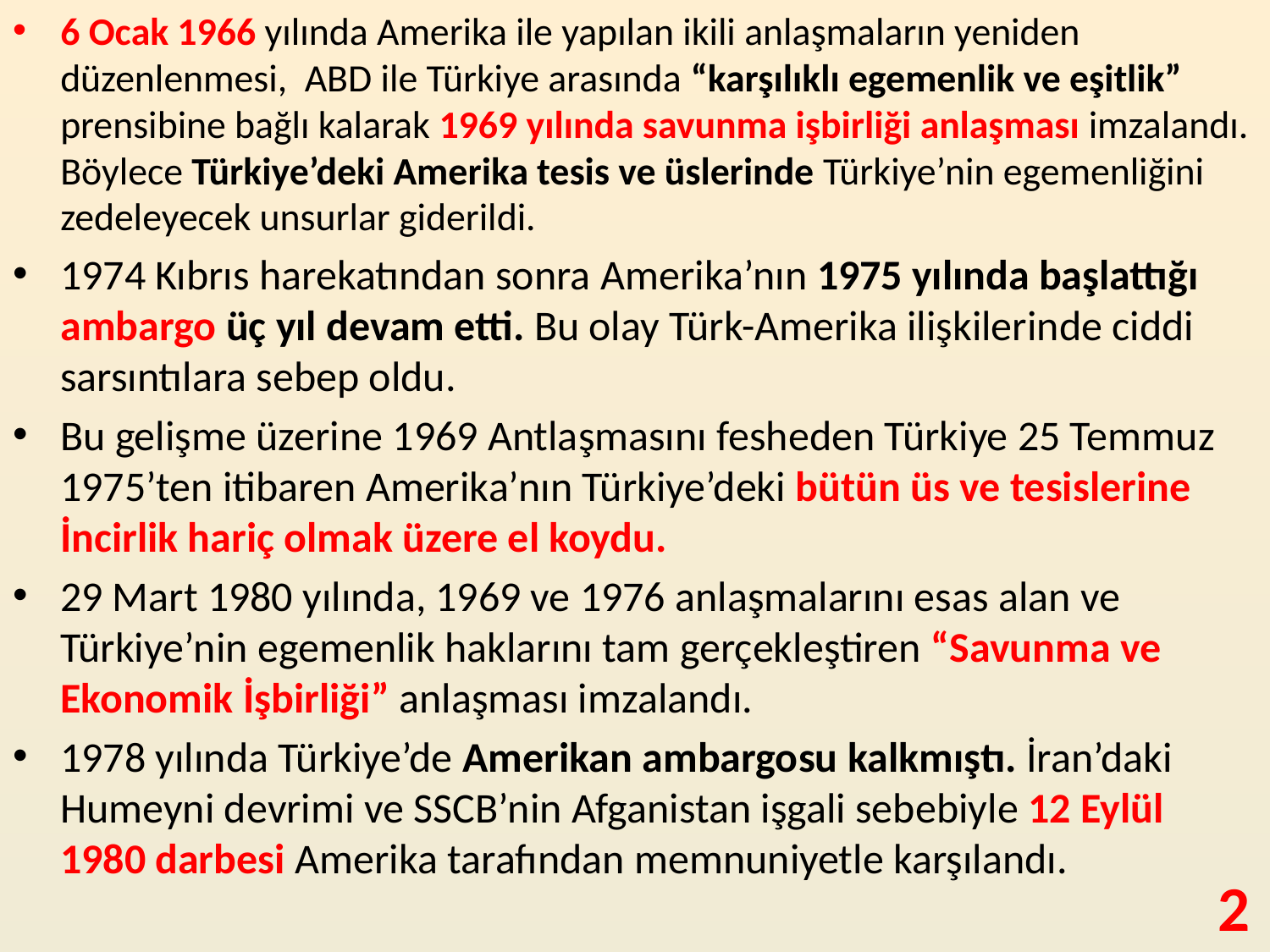

6 Ocak 1966 yılında Amerika ile yapılan ikili anlaşmaların yeniden düzenlenmesi,  ABD ile Türkiye arasında “karşılıklı egemenlik ve eşitlik” prensibine bağlı kalarak 1969 yılında savunma işbirliği anlaşması imzalandı. Böylece Türkiye’deki Amerika tesis ve üslerinde Türkiye’nin egemenliğini zedeleyecek unsurlar giderildi.
1974 Kıbrıs harekatından sonra Amerika’nın 1975 yılında başlattığı ambargo üç yıl devam etti. Bu olay Türk-Amerika ilişkilerinde ciddi sarsıntılara sebep oldu.
Bu gelişme üzerine 1969 Antlaşmasını fesheden Türkiye 25 Temmuz 1975’ten itibaren Amerika’nın Türkiye’deki bütün üs ve tesislerine İncirlik hariç olmak üzere el koydu.
29 Mart 1980 yılında, 1969 ve 1976 anlaşmalarını esas alan ve Türkiye’nin egemenlik haklarını tam gerçekleştiren “Savunma ve Ekonomik İşbirliği” anlaşması imzalandı.
1978 yılında Türkiye’de Amerikan ambargosu kalkmıştı. İran’daki Humeyni devrimi ve SSCB’nin Afganistan işgali sebebiyle 12 Eylül 1980 darbesi Amerika tarafından memnuniyetle karşılandı.

2